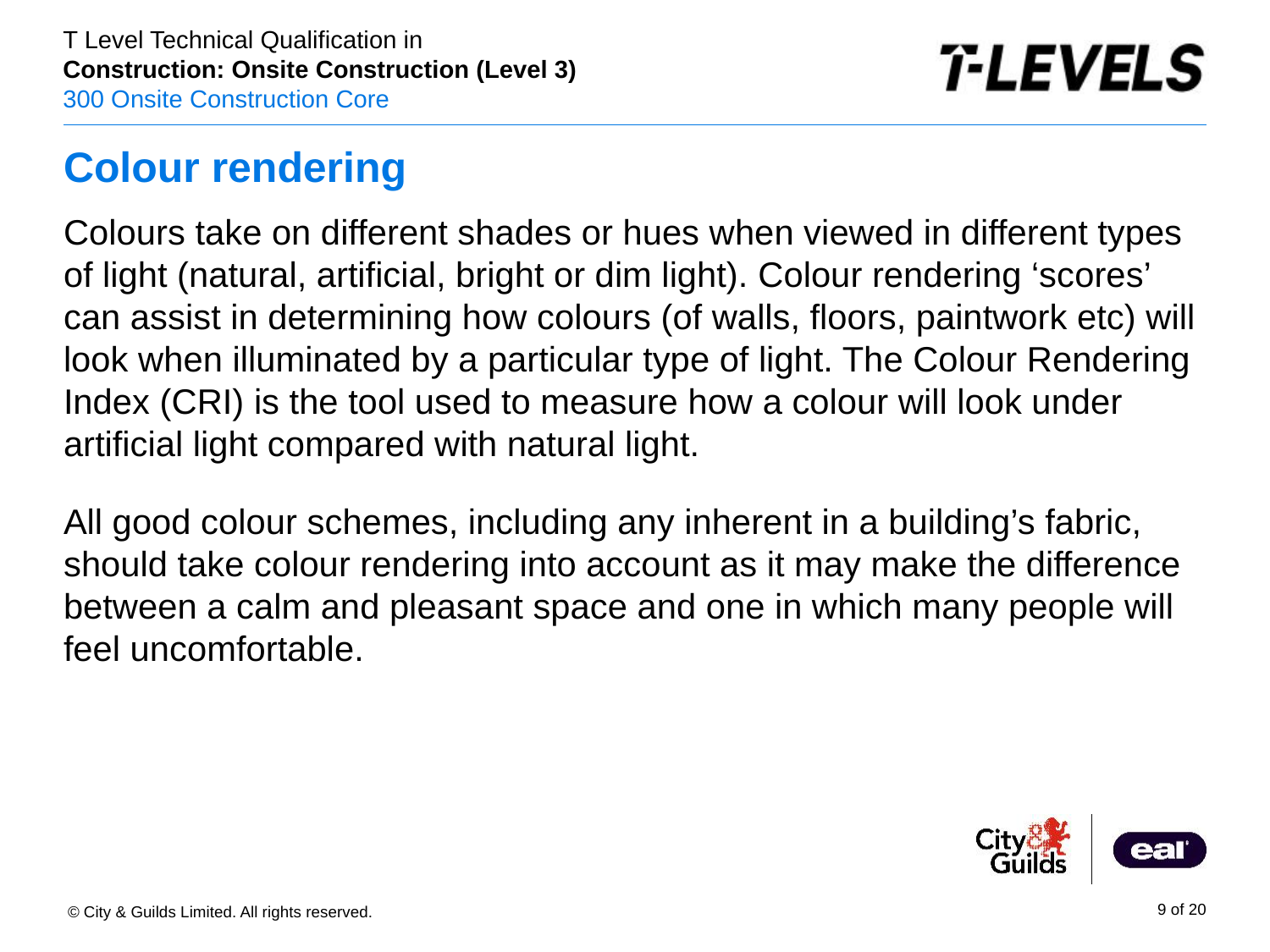

# Colour rendering
Colours take on different shades or hues when viewed in different types of light (natural, artificial, bright or dim light). Colour rendering ‘scores’ can assist in determining how colours (of walls, floors, paintwork etc) will look when illuminated by a particular type of light. The Colour Rendering Index (CRI) is the tool used to measure how a colour will look under artificial light compared with natural light.
All good colour schemes, including any inherent in a building’s fabric, should take colour rendering into account as it may make the difference between a calm and pleasant space and one in which many people will feel uncomfortable.